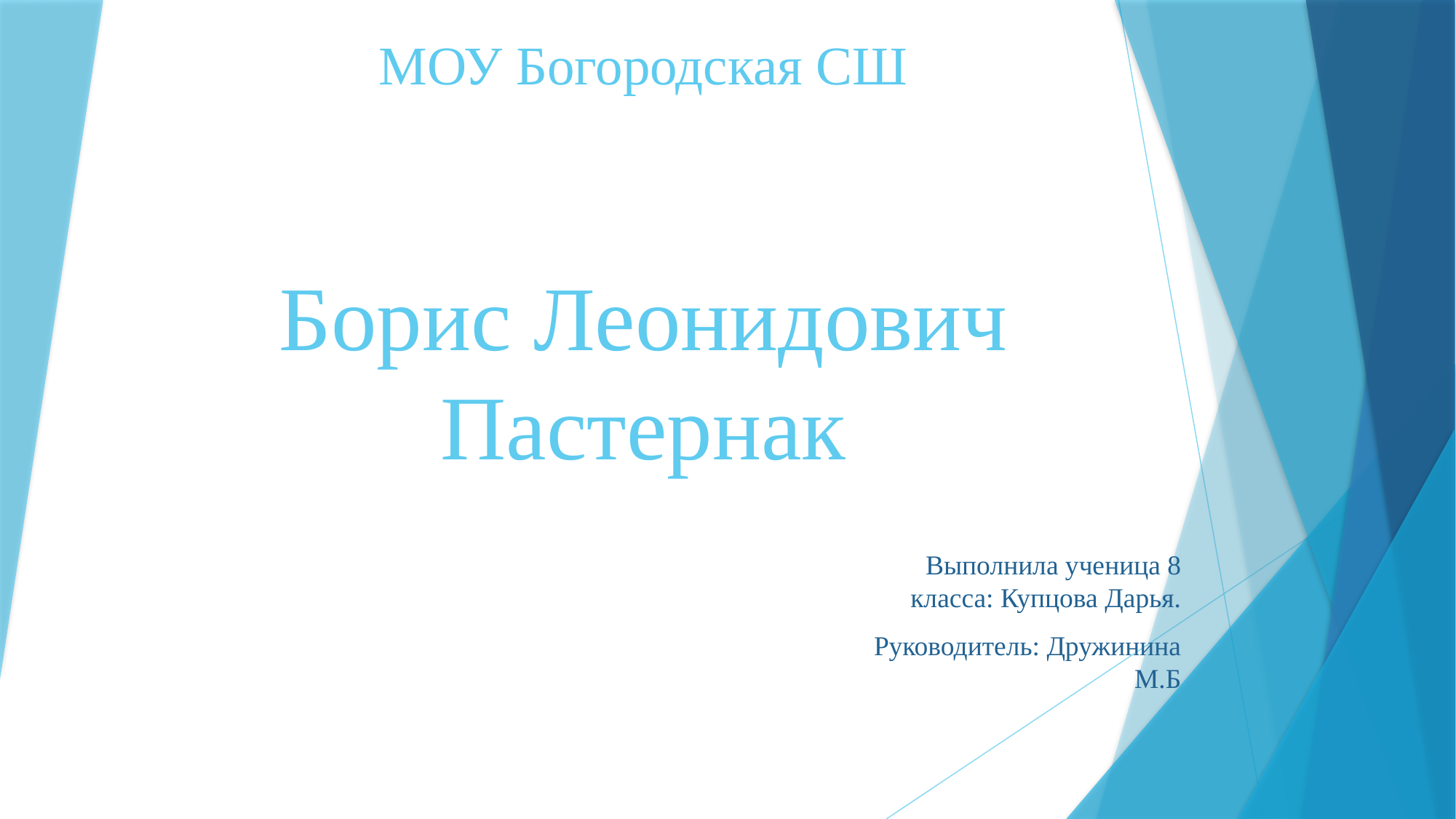

# МОУ Богородская СШ Борис Леонидович Пастернак
Выполнила ученица 8 класса: Купцова Дарья.
Руководитель: Дружинина М.Б